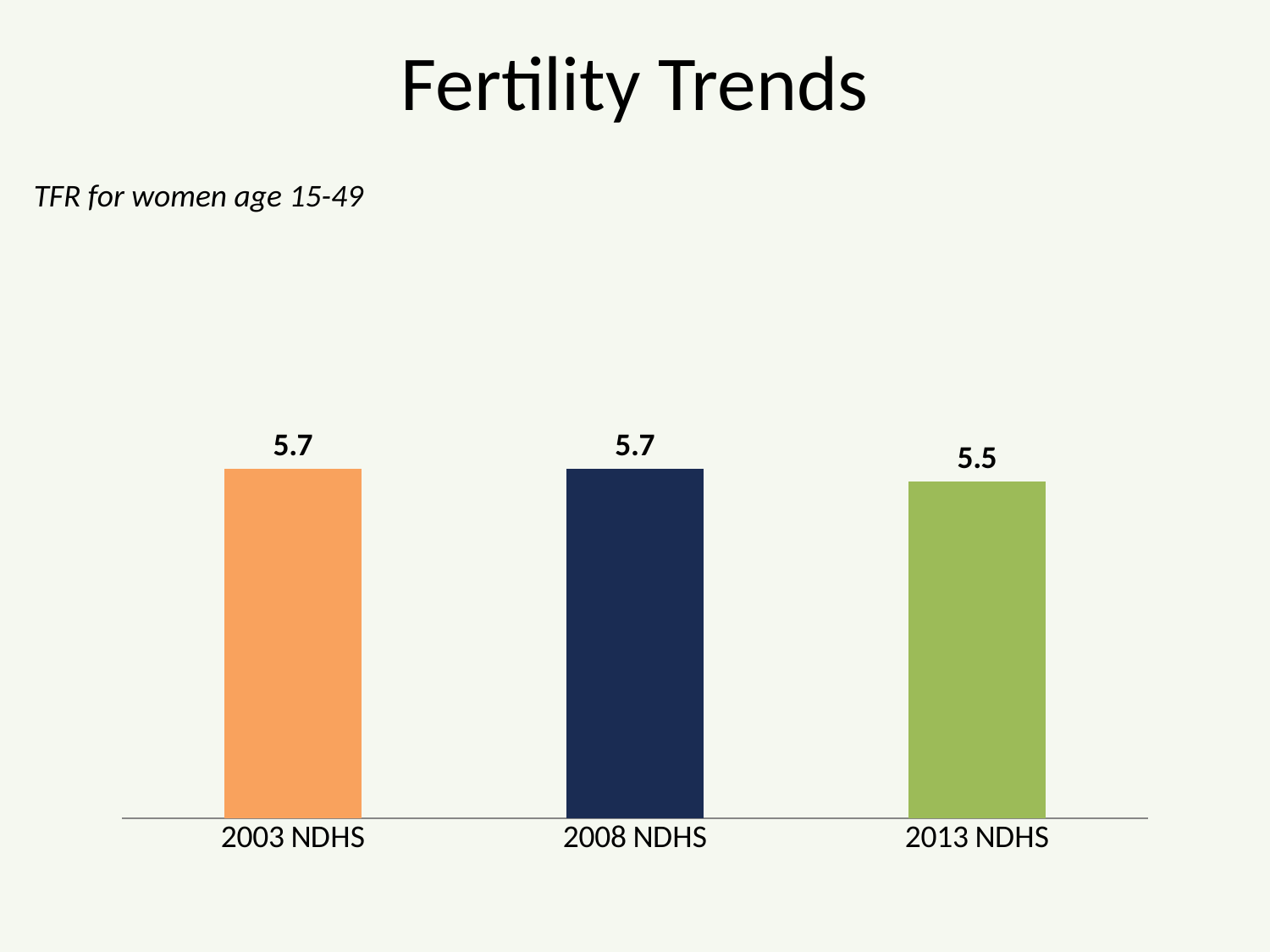

# Fertility Trends
TFR for women age 15-49

### Chart

| Category | Series 1 |
|---|---|
| 2003 NDHS | 5.7 |
| 2008 NDHS | 5.7 |
| 2013 NDHS | 5.5 |